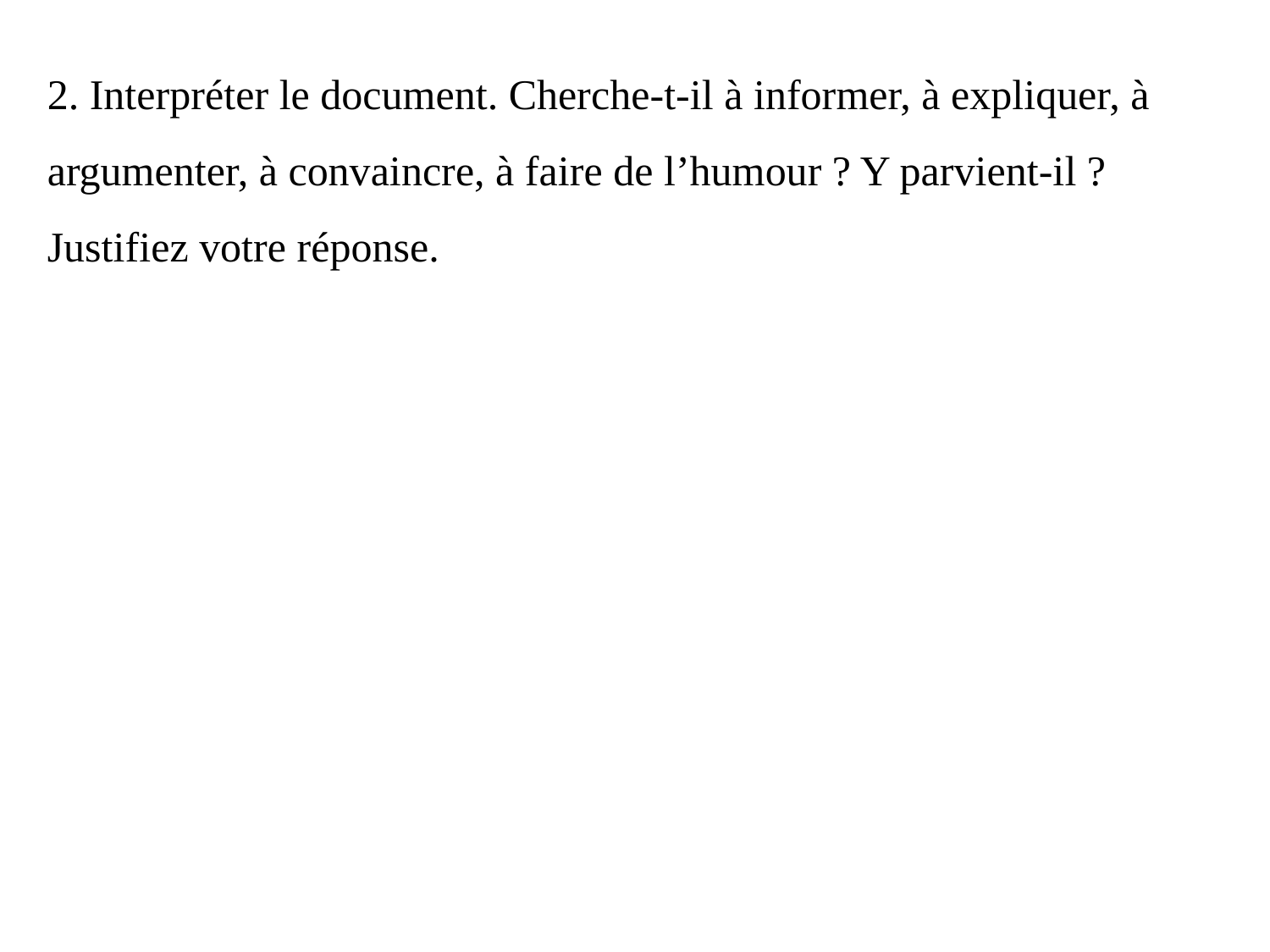

2. Interpréter le document. Cherche-t-il à informer, à expliquer, à argumenter, à convaincre, à faire de l’humour ? Y parvient-il ? Justifiez votre réponse.